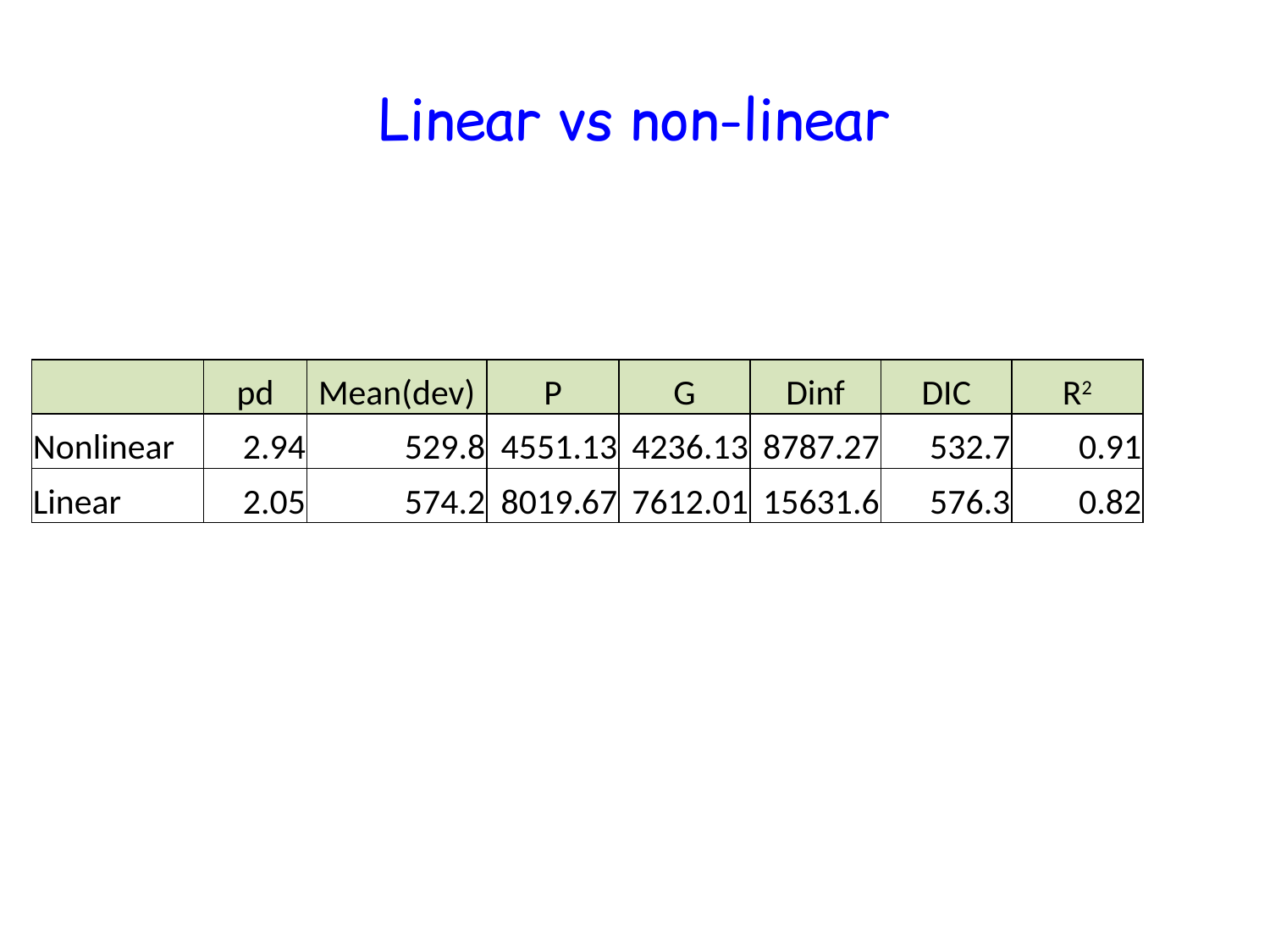

# Linear vs non-linear
|  | pd | Mean(dev) | P | G | Dinf | DIC | R2 |
| --- | --- | --- | --- | --- | --- | --- | --- |
| Nonlinear | 2.94 | 529.8 | 4551.13 | 4236.13 | 8787.27 | 532.7 | 0.91 |
| Linear | 2.05 | 574.2 | 8019.67 | 7612.01 | 15631.6 | 576.3 | 0.82 |